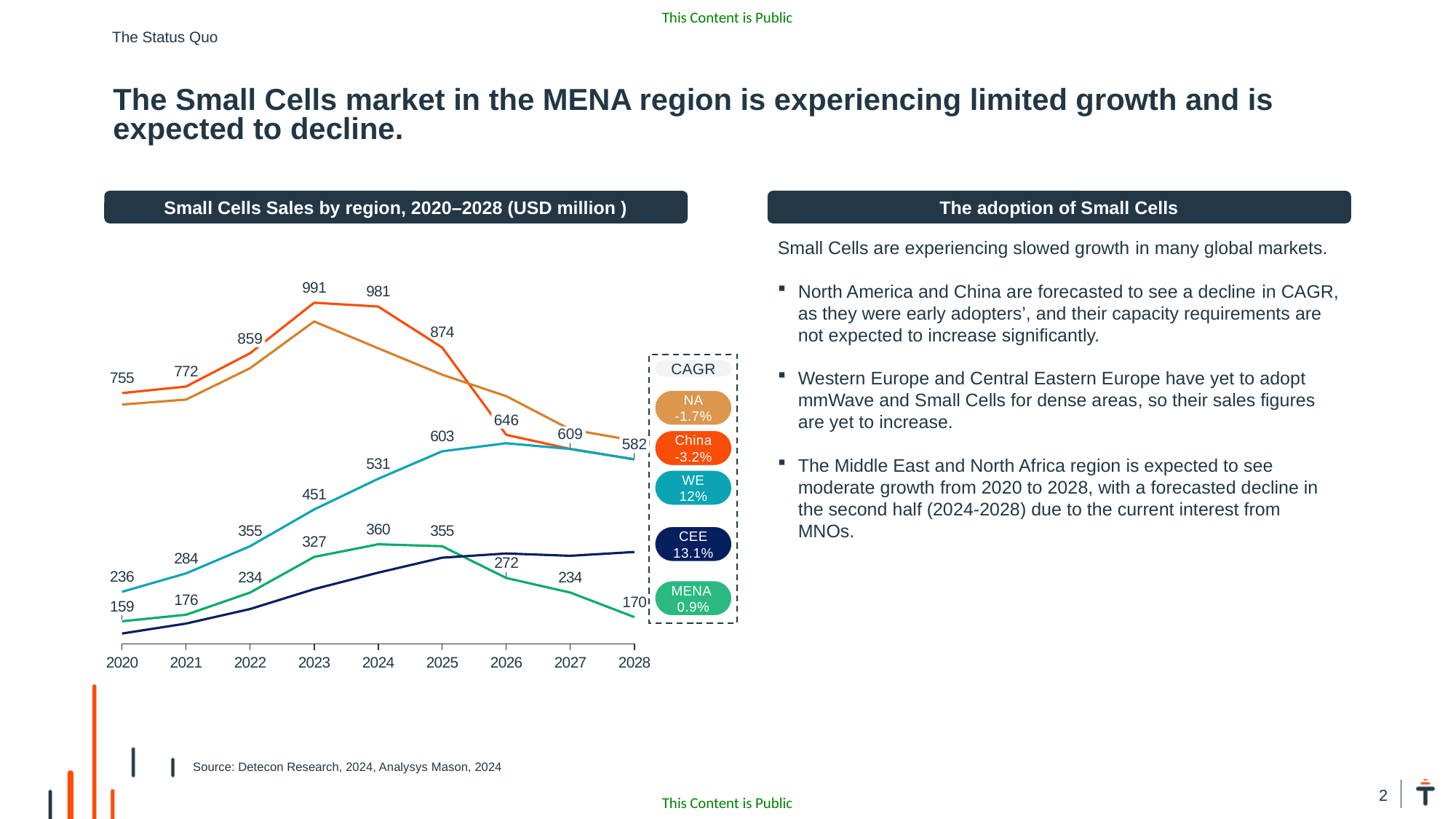

The Status Quo
The Small Cells market in the MENA region is experiencing limited growth and is expected to decline.
Small Cells Sales by region, 2020–2028 (USD million )
The adoption of Small Cells
Small Cells are experiencing slowed growth in many global markets.

North America and China are forecasted to see a decline in CAGR, as they were early adopters’, and their capacity requirements are not expected to increase significantly.

Western Europe and Central Eastern Europe have yet to adopt mmWave and Small Cells for dense areas, so their sales figures are yet to increase.

The Middle East and North Africa region is expected to see moderate growth from 2020 to 2028, with a forecasted decline in the second half (2024-2028) due to the current interest from MNOs.

### Chart

| Category |  |  |  |  |  |
|---|---|---|---|---|---|
859

CAGR
NA
-1.7%
646
609
609
China
-3.2%
582
582
WE 12%
CEE
13.1%
MENA  0.9%
Source: Detecon Research, 2024, Analysys Mason, 2024
2